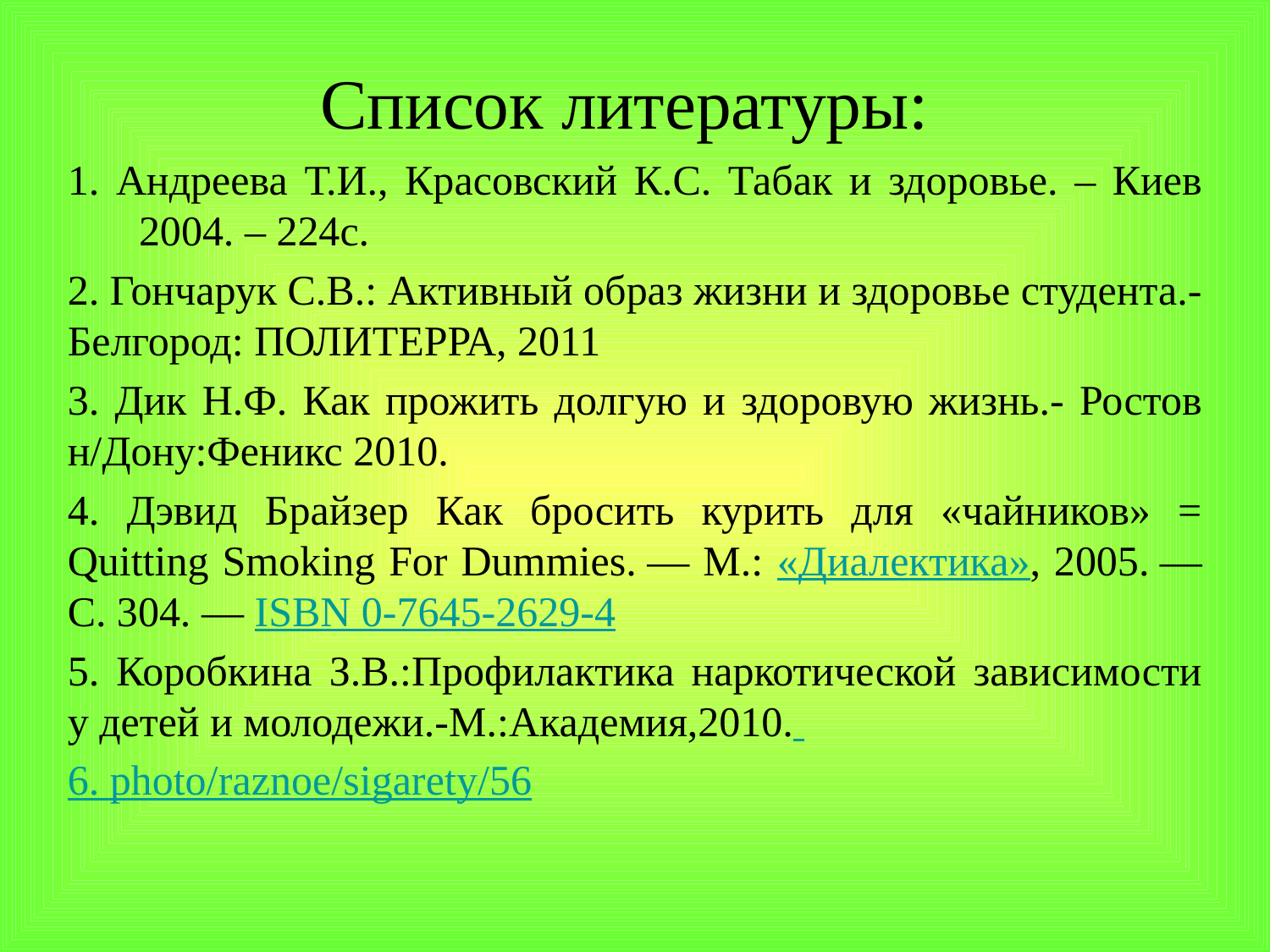

# Список литературы:
1. Андреева Т.И., Красовский К.С. Табак и здоровье. – Киев 2004. – 224с.
2. Гончарук С.В.: Активный образ жизни и здоровье студента.- Белгород: ПОЛИТЕРРА, 2011
3. Дик Н.Ф. Как прожить долгую и здоровую жизнь.- Ростов н/Дону:Феникс 2010.
4. Дэвид Брайзер Как бросить курить для «чайников» = Quitting Smoking For Dummies. — М.: «Диалектика», 2005. — С. 304. — ISBN 0-7645-2629-4
5. Коробкина З.В.:Профилактика наркотической зависимости у детей и молодежи.-М.:Академия,2010.
6. photo/raznoe/sigarety/56